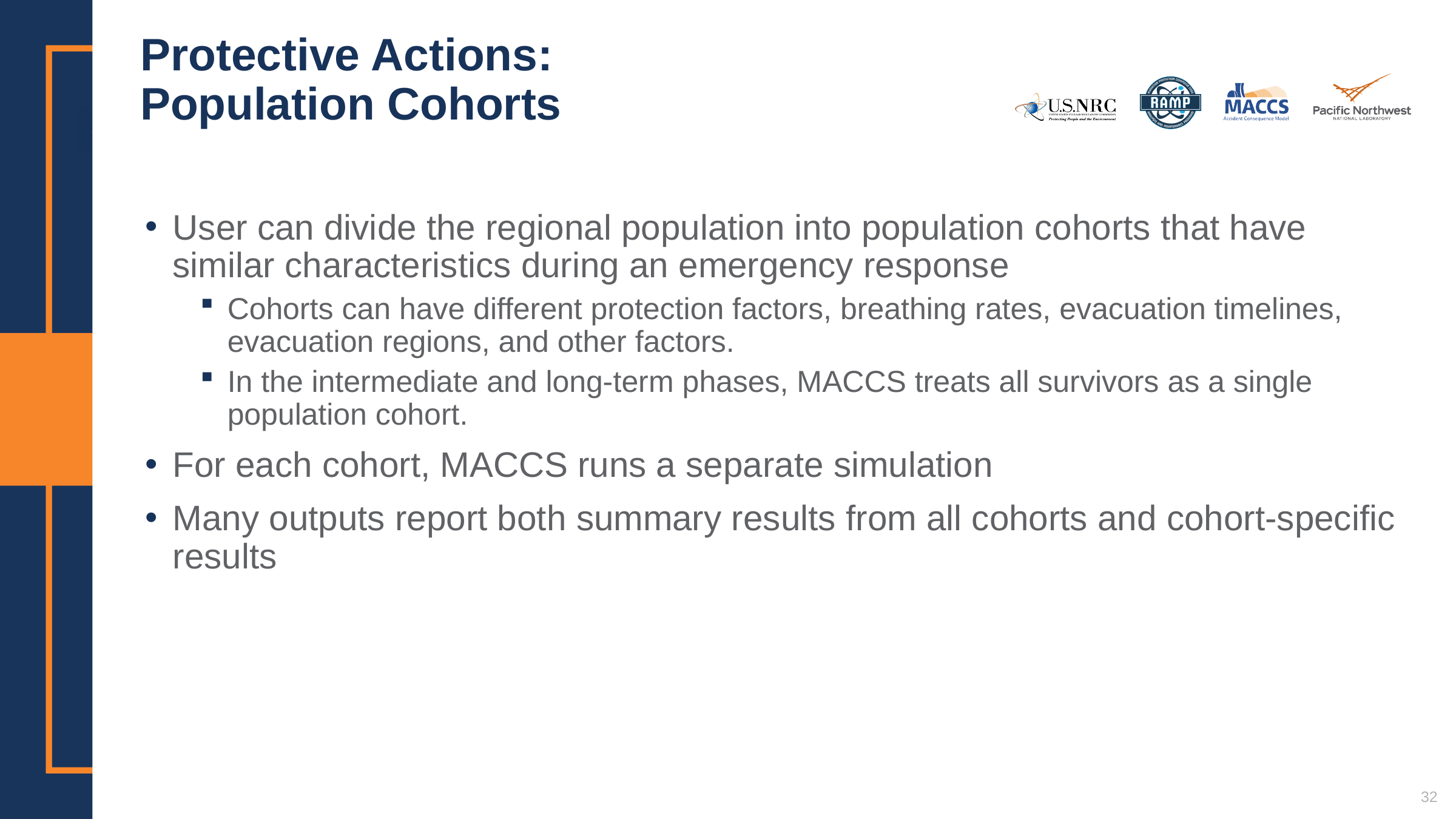

# Protective Actions: Population Cohorts
User can divide the regional population into population cohorts that have similar characteristics during an emergency response
Cohorts can have different protection factors, breathing rates, evacuation timelines, evacuation regions, and other factors.
In the intermediate and long-term phases, MACCS treats all survivors as a single population cohort.
For each cohort, MACCS runs a separate simulation
Many outputs report both summary results from all cohorts and cohort-specific results

32